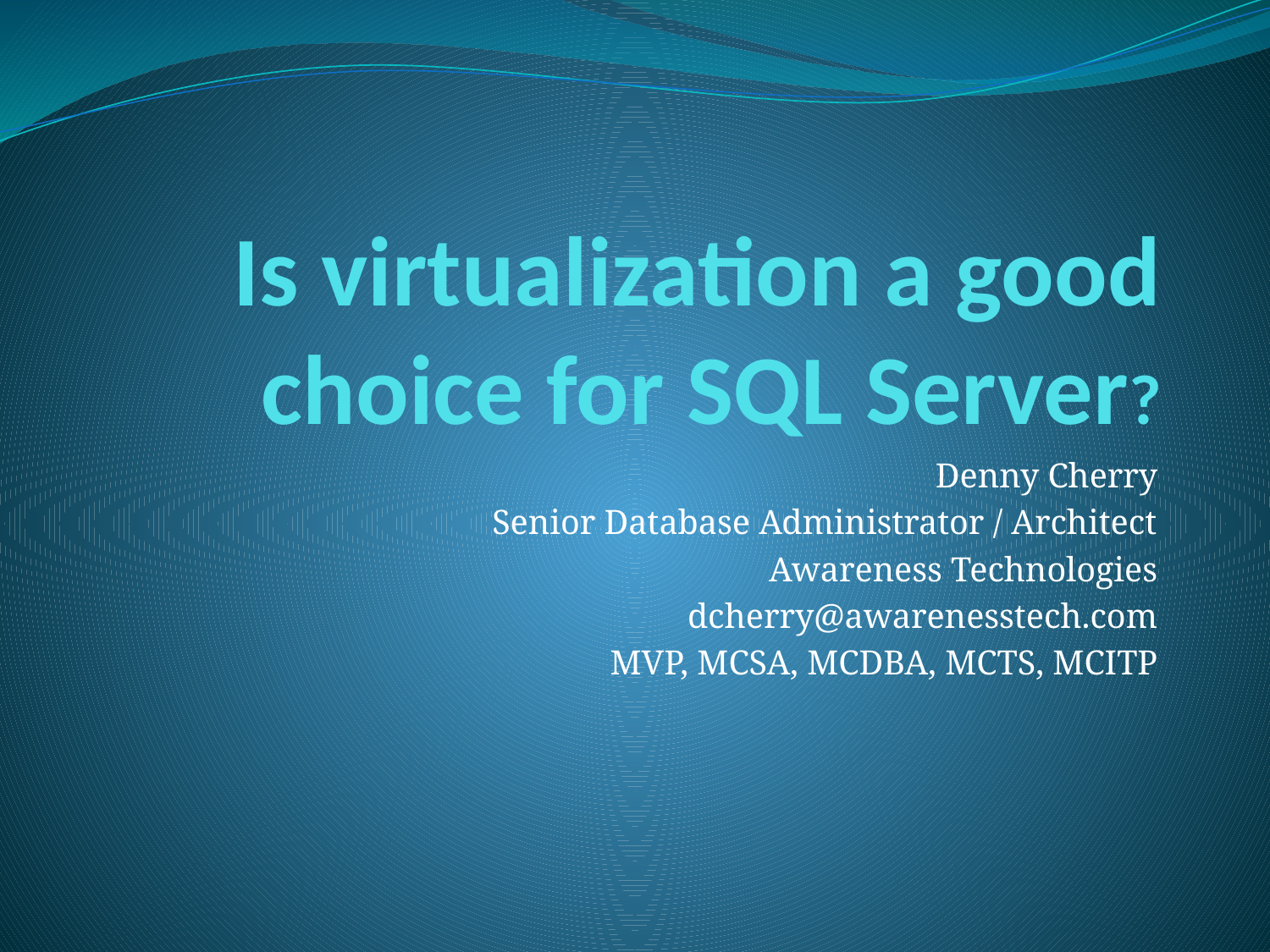

# Is virtualization a good choice for SQL Server?
Denny Cherry
Senior Database Administrator / Architect
Awareness Technologies
dcherry@awarenesstech.com
MVP, MCSA, MCDBA, MCTS, MCITP